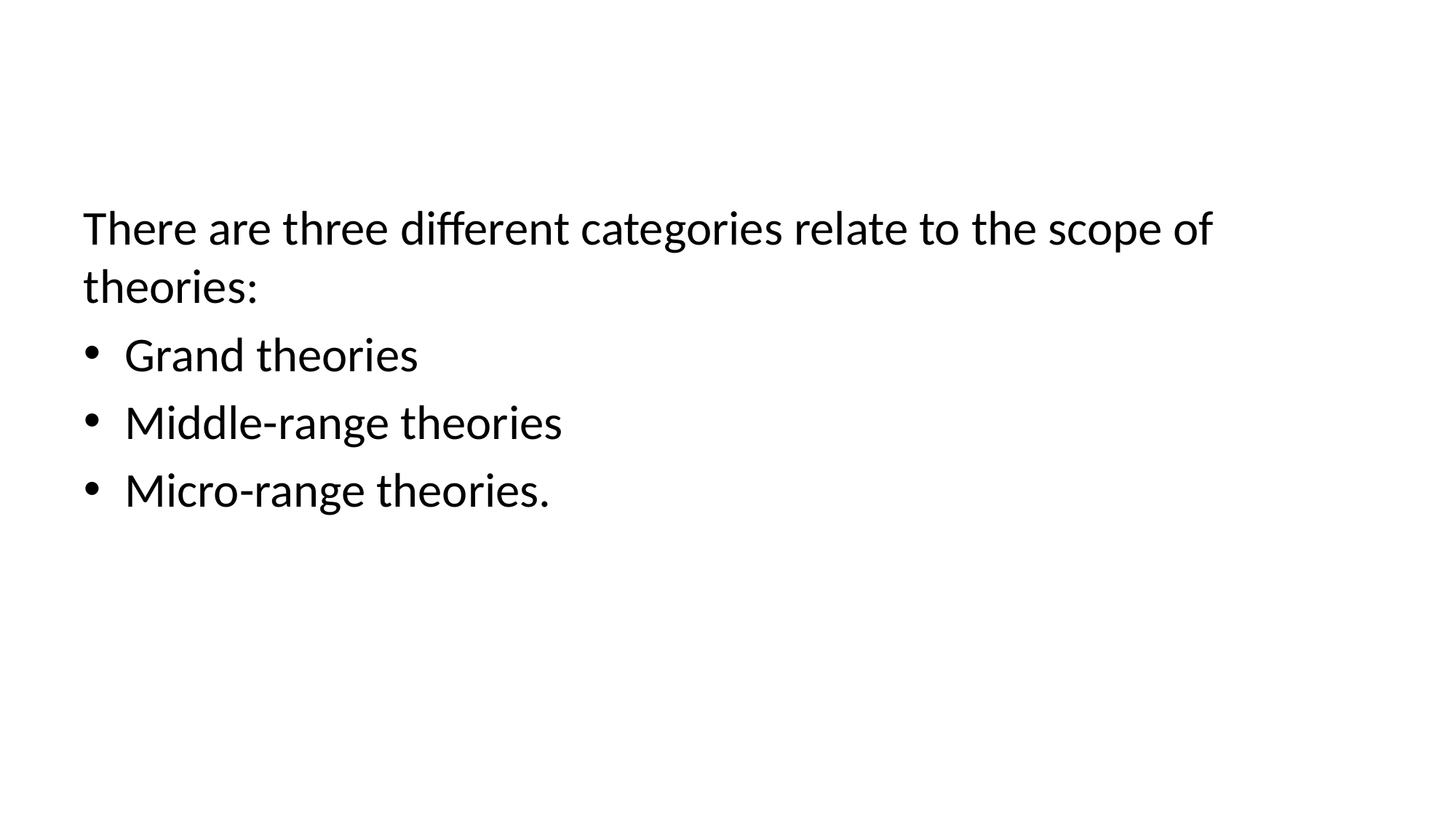

#
There are three different categories relate to the scope of theories:
Grand theories
Middle-range theories
Micro-range theories.